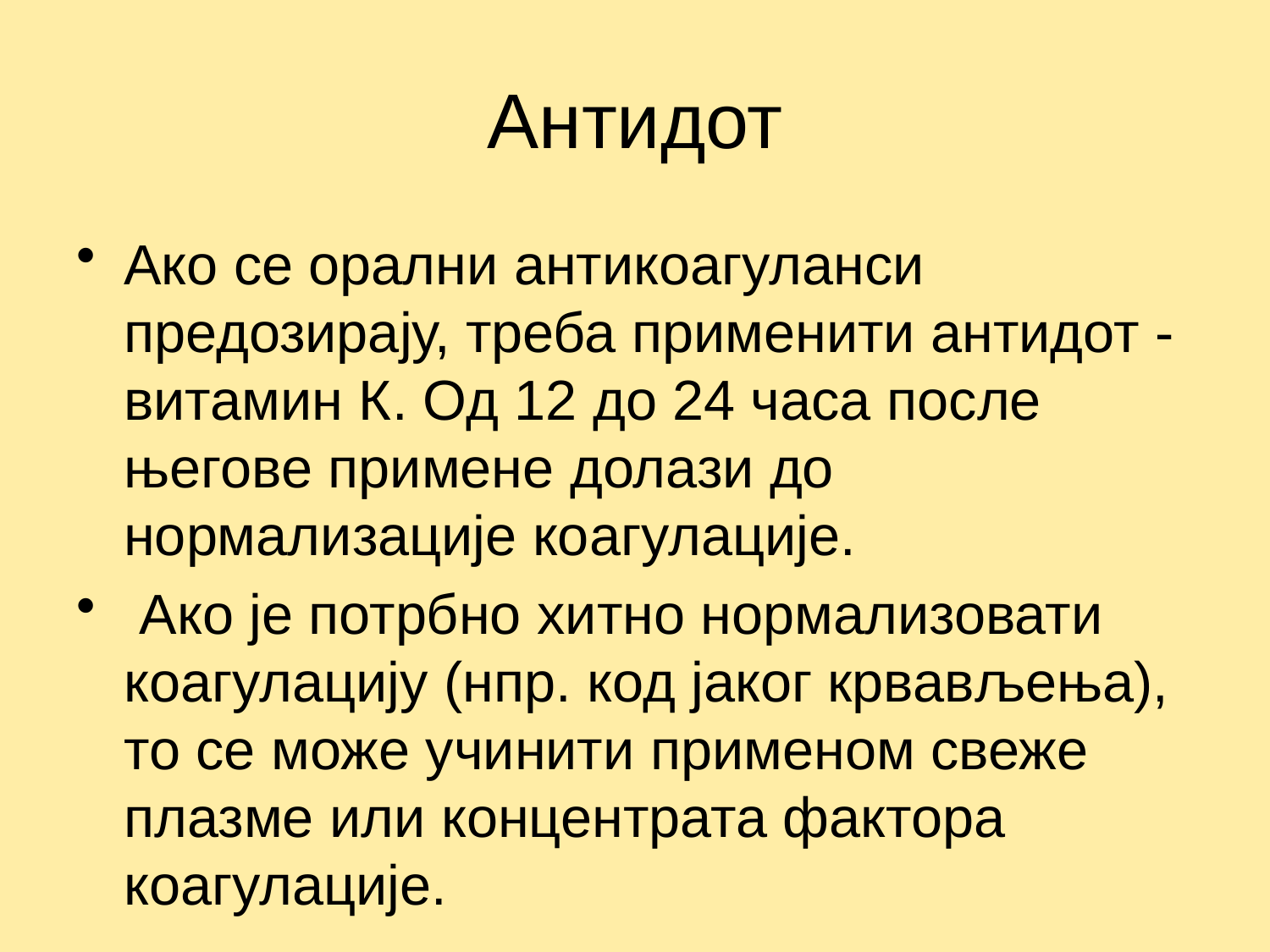

# Антидот
Ако се орални антикоагуланси предозирају, треба применити антидот - витамин К. Од 12 до 24 часа после његове примене долази до нормализације коагулације.
 Ако је потрбно хитно нормализовати коагулацију (нпр. код јаког крвављења), то се може учинити применом свеже плазме или концентрата фактора коагулације.